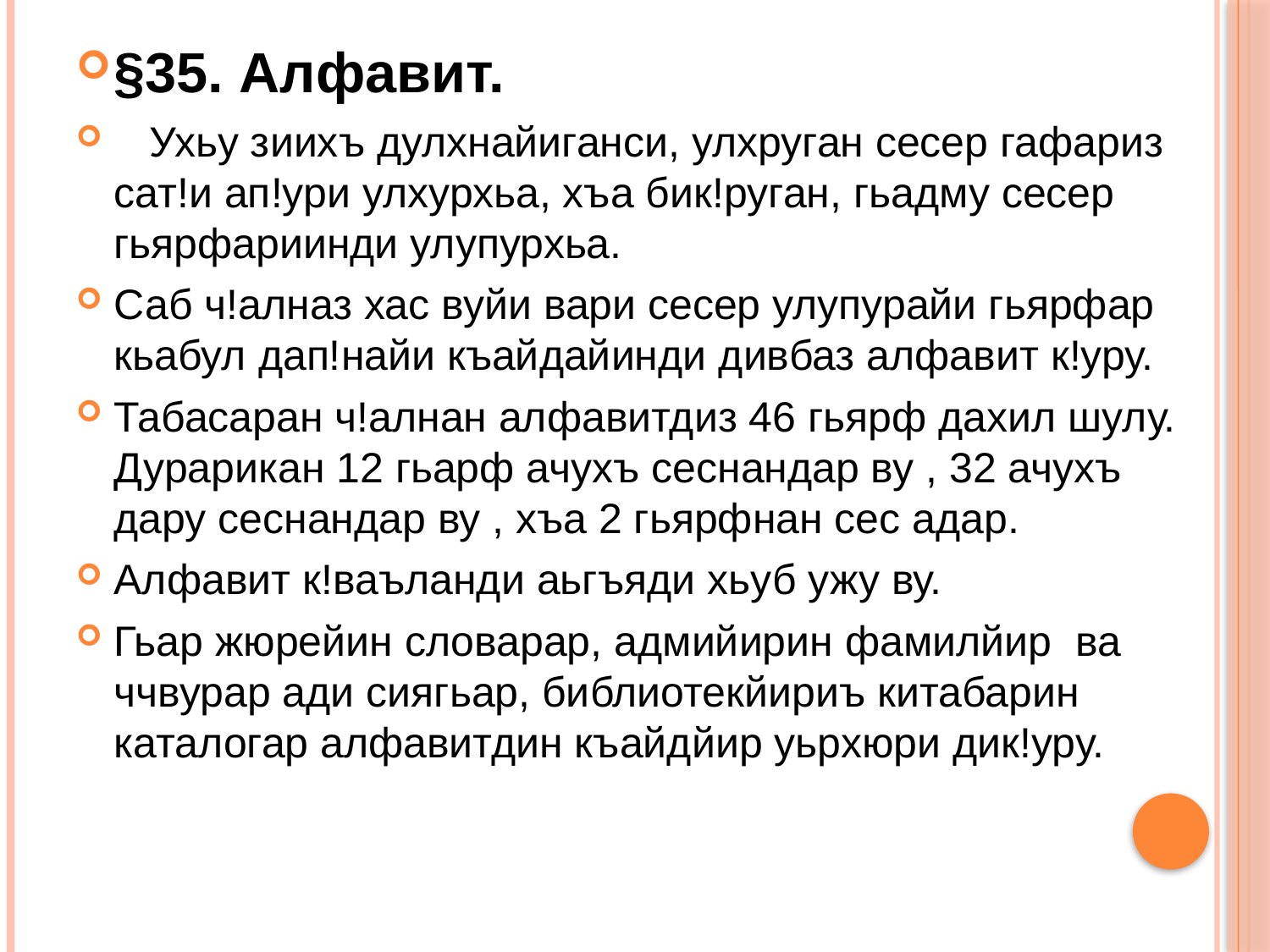

§35. Алфавит.
   Ухьу зиихъ дулхнайиганси, улхруган сесер гафариз сат!и ап!ури улхурхьа, хъа бик!руган, гьадму сесер гьярфариинди улупурхьа.
Саб ч!алназ хас вуйи вари сесер улупурайи гьярфар кьабул дап!найи къайдайинди дивбаз алфавит к!уру.
Табасаран ч!алнан алфавитдиз 46 гьярф дахил шулу. Дурарикан 12 гьарф ачухъ сеснандар ву , 32 ачухъ дару сеснандар ву , хъа 2 гьярфнан сес адар.
Алфавит к!ваъланди аьгъяди хьуб ужу ву.
Гьар жюрейин словарар, адмийирин фамилйир  ва ччвурар ади сиягьар, библиотекйириъ китабарин каталогар алфавитдин къайдйир уьрхюри дик!уру.